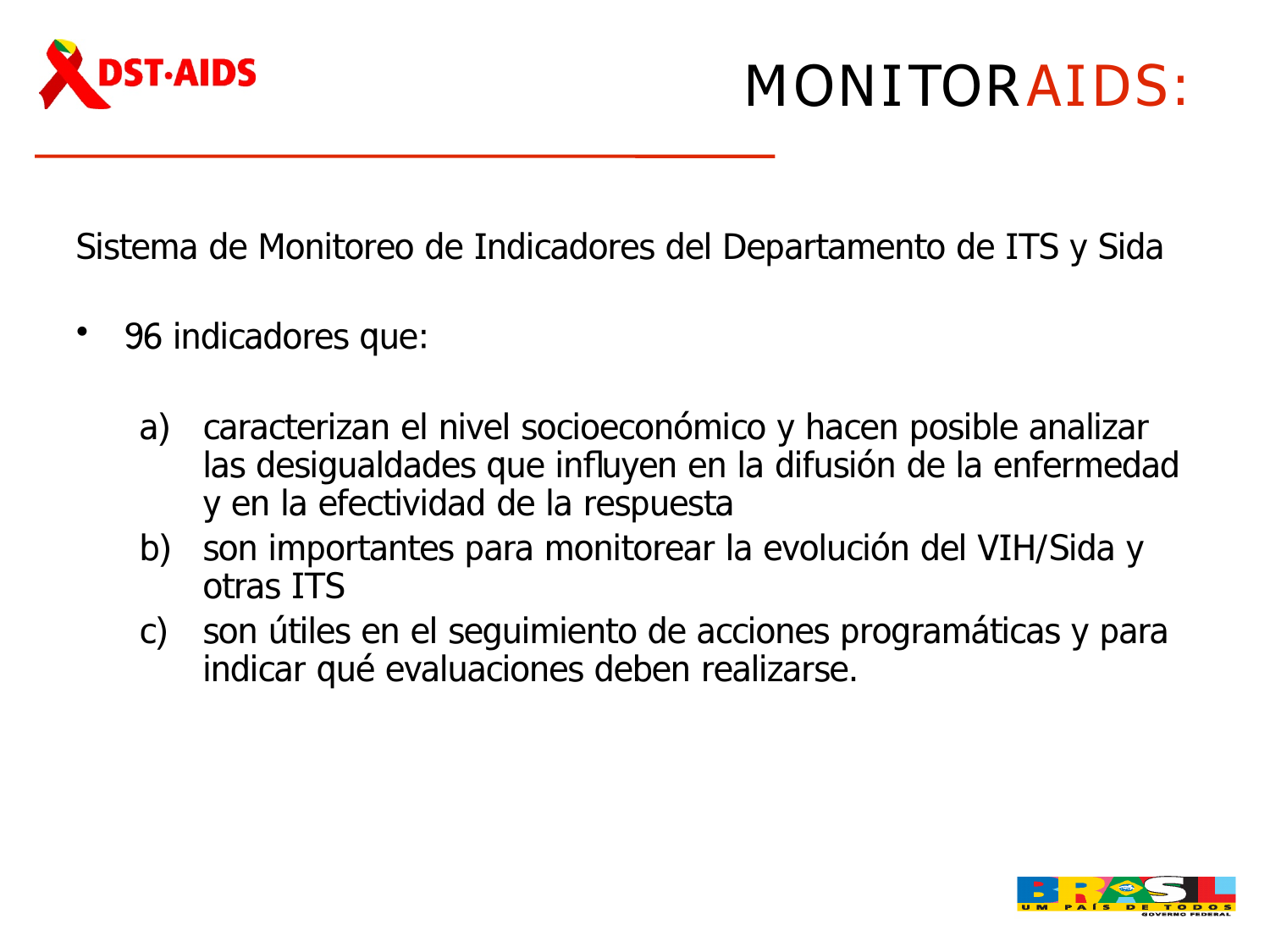

# MONITORAIDS:
Sistema de Monitoreo de Indicadores del Departamento de ITS y Sida

96 indicadores que:

caracterizan el nivel socioeconómico y hacen posible analizar las desigualdades que influyen en la difusión de la enfermedad y en la efectividad de la respuesta
son importantes para monitorear la evolución del VIH/Sida y otras ITS
son útiles en el seguimiento de acciones programáticas y para indicar qué evaluaciones deben realizarse.